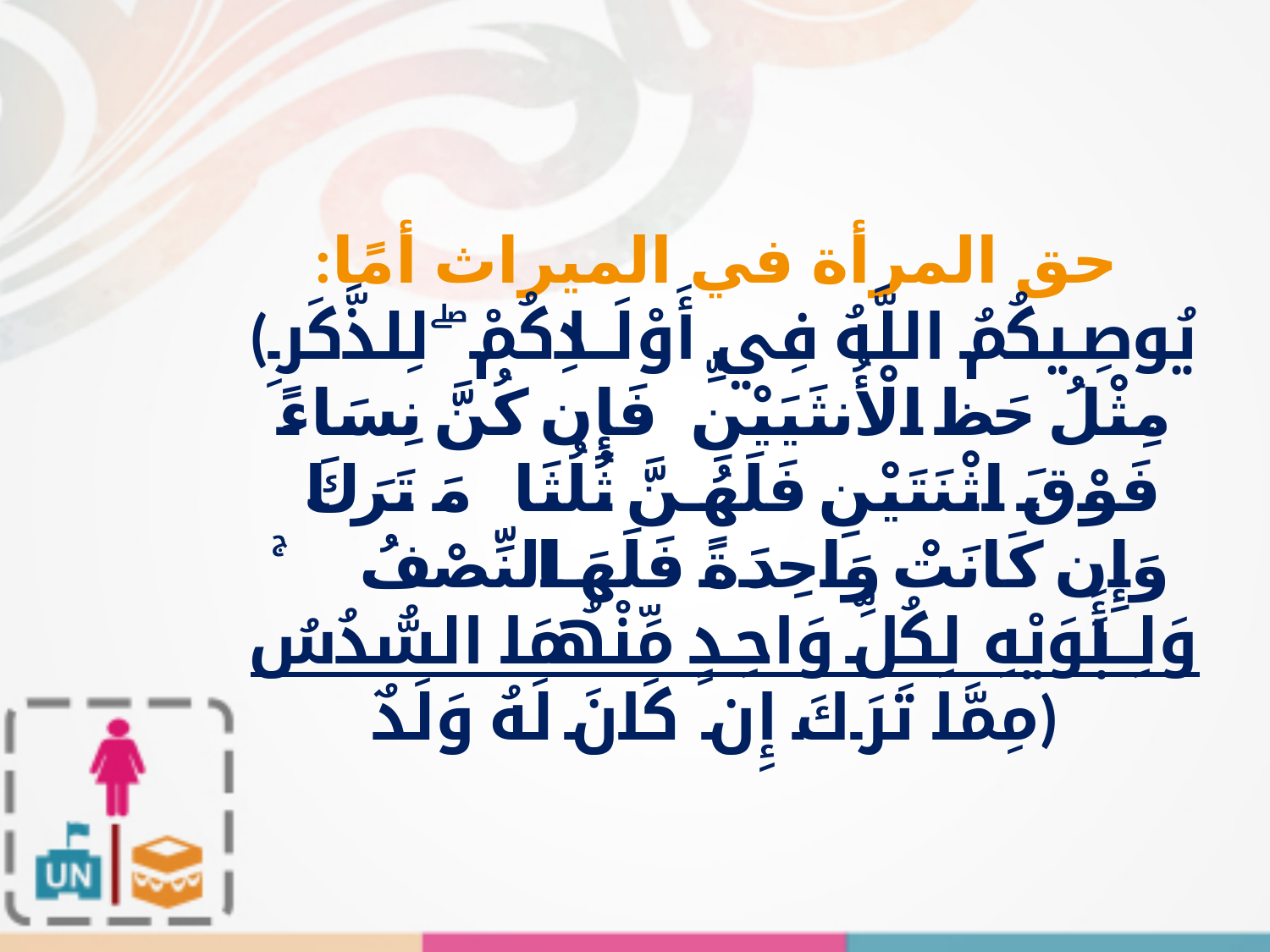

:حق المرأة في الميراث أمًا
(يُوصِيكُمُ اللَّهُ فِي أَوْلَادِكُمْ ۖ لِلذَّكَرِ مِثْلُ حَظِّ الْأُنثَيَيْنِ ۚ فَإِن كُنَّ نِسَاءً فَوْقَ اثْنَتَيْنِ فَلَهُنَّ ثُلُثَا مَا تَرَكَ ۖ وَإِن كَانَتْ وَاحِدَةً فَلَهَا النِّصْفُ ۚ وَلِأَبَوَيْهِ لِكُلِّ وَاحِدٍ مِّنْهُمَا السُّدُسُ مِمَّا تَرَكَ إِن كَانَ لَهُ وَلَدٌ)